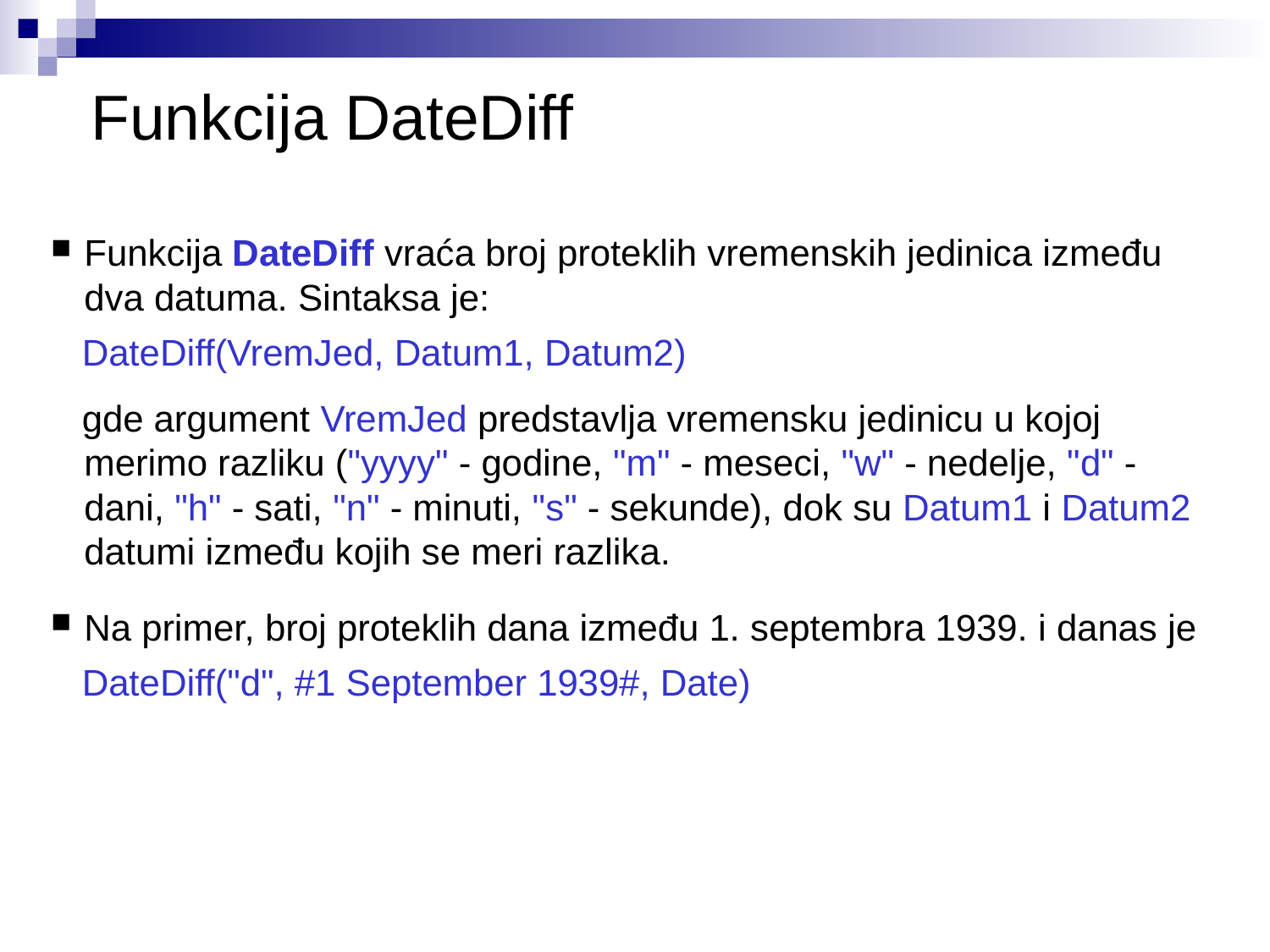

# Funkcija DateDiff
Funkcija DateDiff vraća broj proteklih vremenskih jedinica između dva datuma. Sintaksa je:
   DateDiff(VremJed, Datum1, Datum2)
   gde argument VremJed predstavlja vremensku jedinicu u kojoj merimo razliku ("yyyy" - godine, "m" - meseci, "w" - nedelje, "d" - dani, "h" - sati, "n" - minuti, "s" - sekunde), dok su Datum1 i Datum2 datumi između kojih se meri razlika.
Na primer, broj proteklih dana između 1. septembra 1939. i danas je
   DateDiff("d", #1 September 1939#, Date)